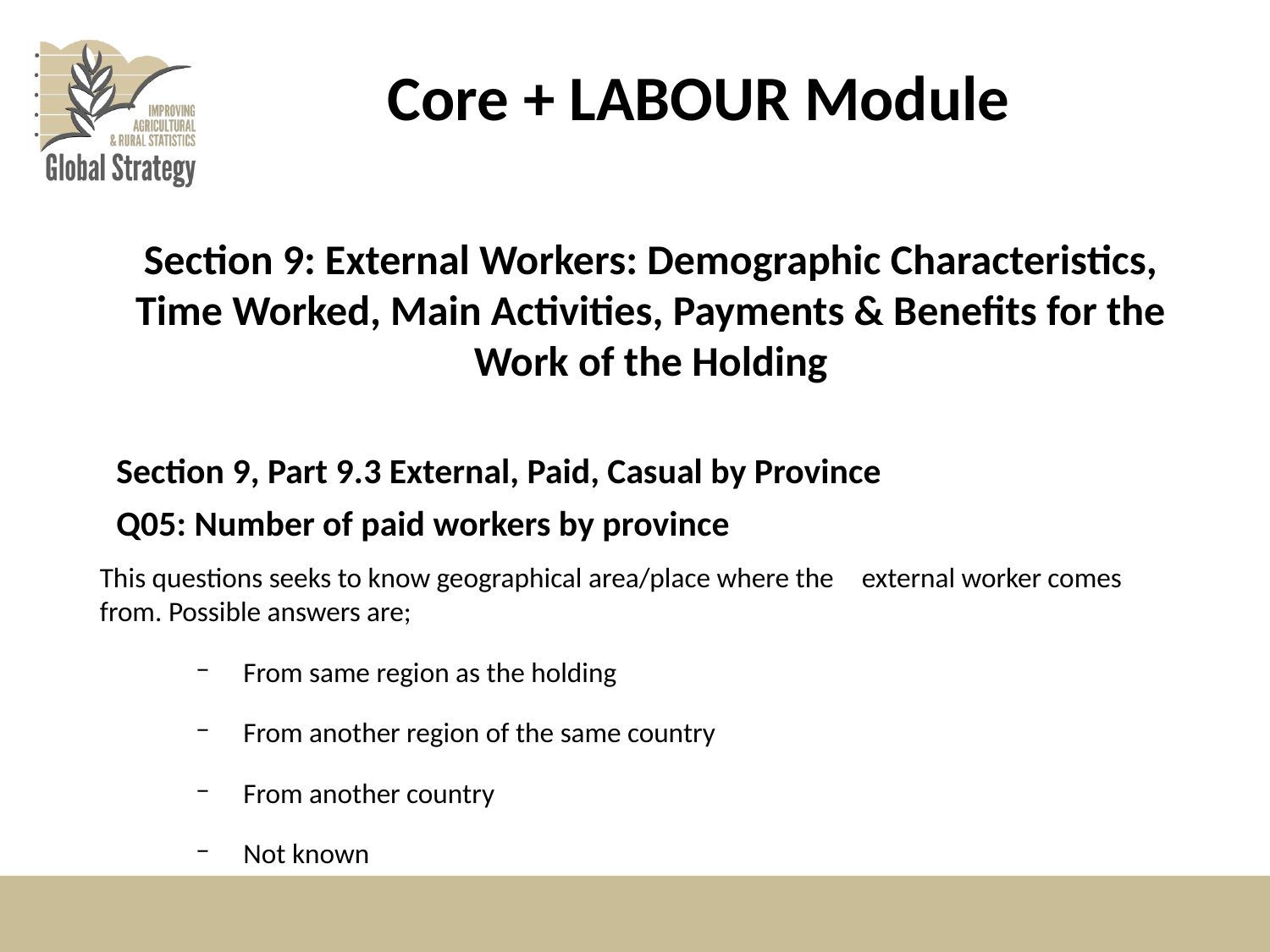

# Core + LABOUR Module
Section 9: External Workers: Demographic Characteristics, Time Worked, Main Activities, Payments & Benefits for the Work of the Holding

Section 9, Part 9.3 External, Paid, Casual by Province
Q05: Number of paid workers by province
This questions seeks to know geographical area/place where the 	external worker comes from. Possible answers are;
From same region as the holding
From another region of the same country
From another country
Not known